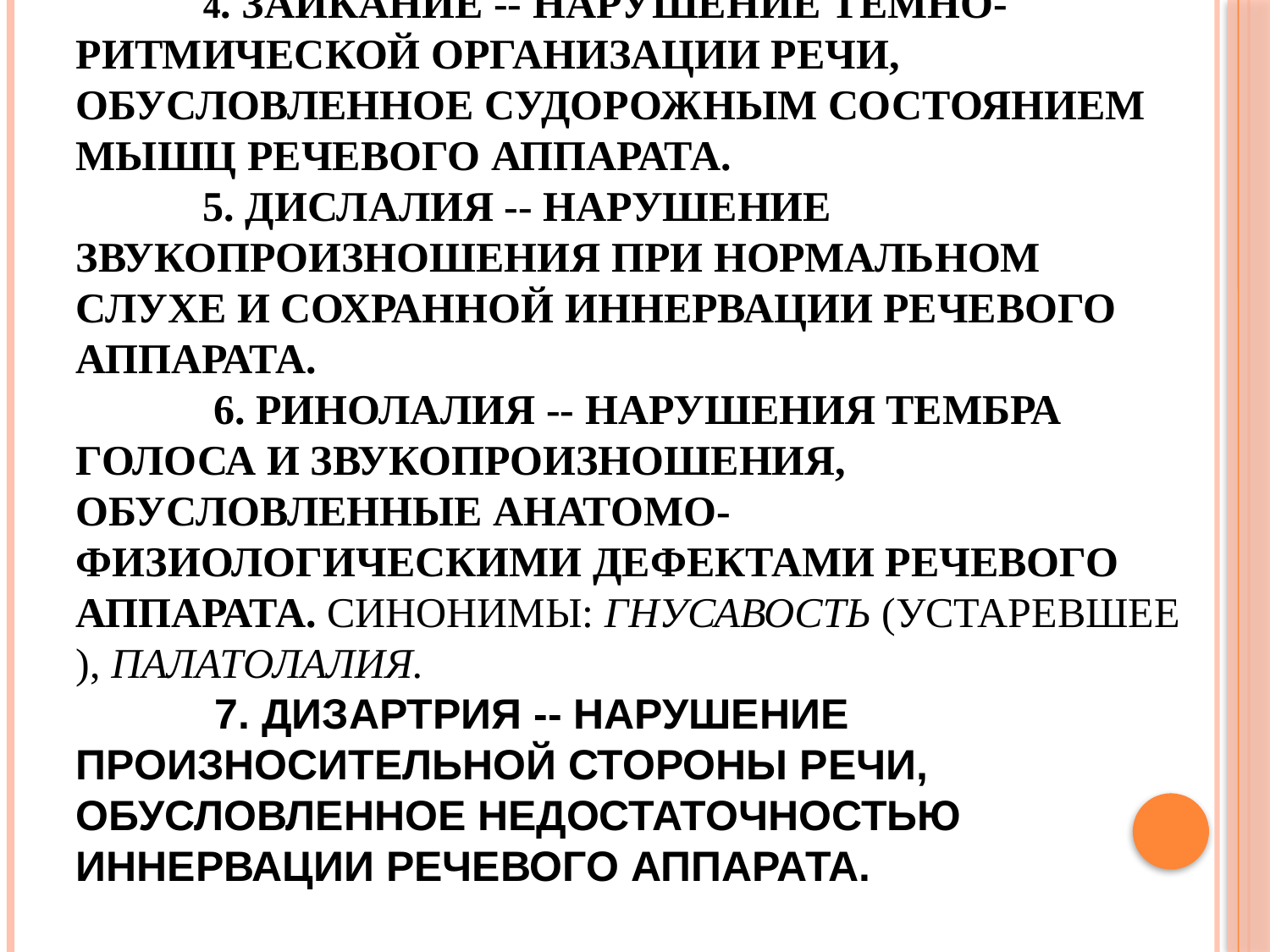

# 4. Заикание -- нарушение темно-ритмической организации речи, обусловленное судорожным состоянием мышц речевого аппарата.  5. Дислалия -- нарушение звукопроизношения при нормальном слухе и сохранной иннервации речевого аппарата. 6. Ринолалия -- нарушения тембра голоса и звукопроизношения, обусловленные анатомо-физиологическими дефектами речевого аппарата. Синонимы: гнусавость (устаревшее), палатолалия. 7. Дизартрия -- нарушение произносительной стороны речи, обусловленное недостаточностью иннервации речевого аппарата.